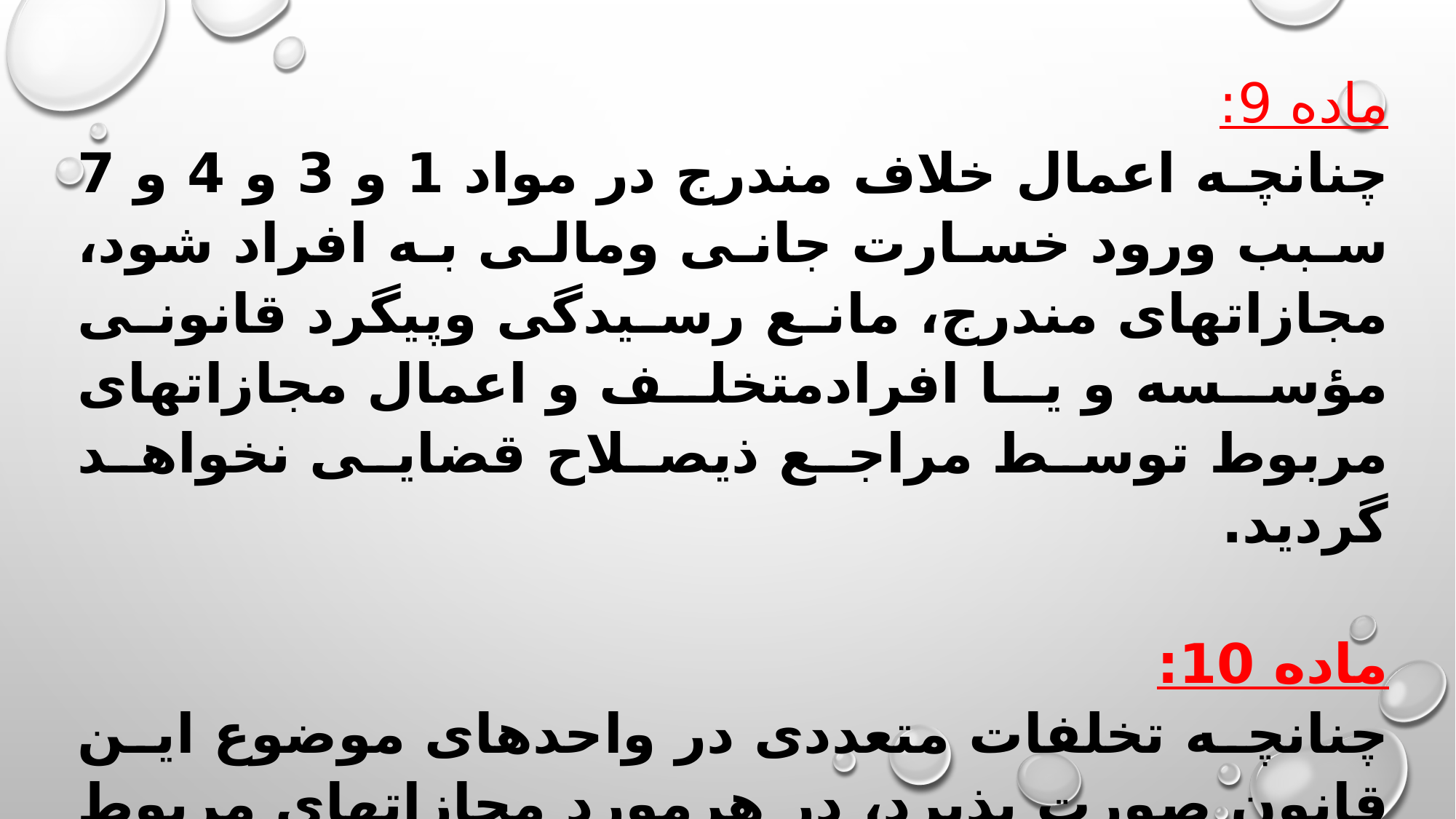

‌ماده 9:
چنانچه اعمال خلاف مندرج در مواد 1 و 3 و 4 و 7 سبب ورود خسارت جانی ومالی به افراد شود، مجازاتهای مندرج، مانع رسیدگی و‌پیگرد قانونی مؤسسه و یا افرادمتخلف و اعمال مجازاتهای مربوط توسط مراجع ذیصلاح قضایی نخواهد گردید.

‌ماده 10:
چنانچه تخلفات متعددی در واحدهای موضوع این قانون صورت پذیرد، در هرمورد مجازاتهای مربوط اعمال خواهد شد.